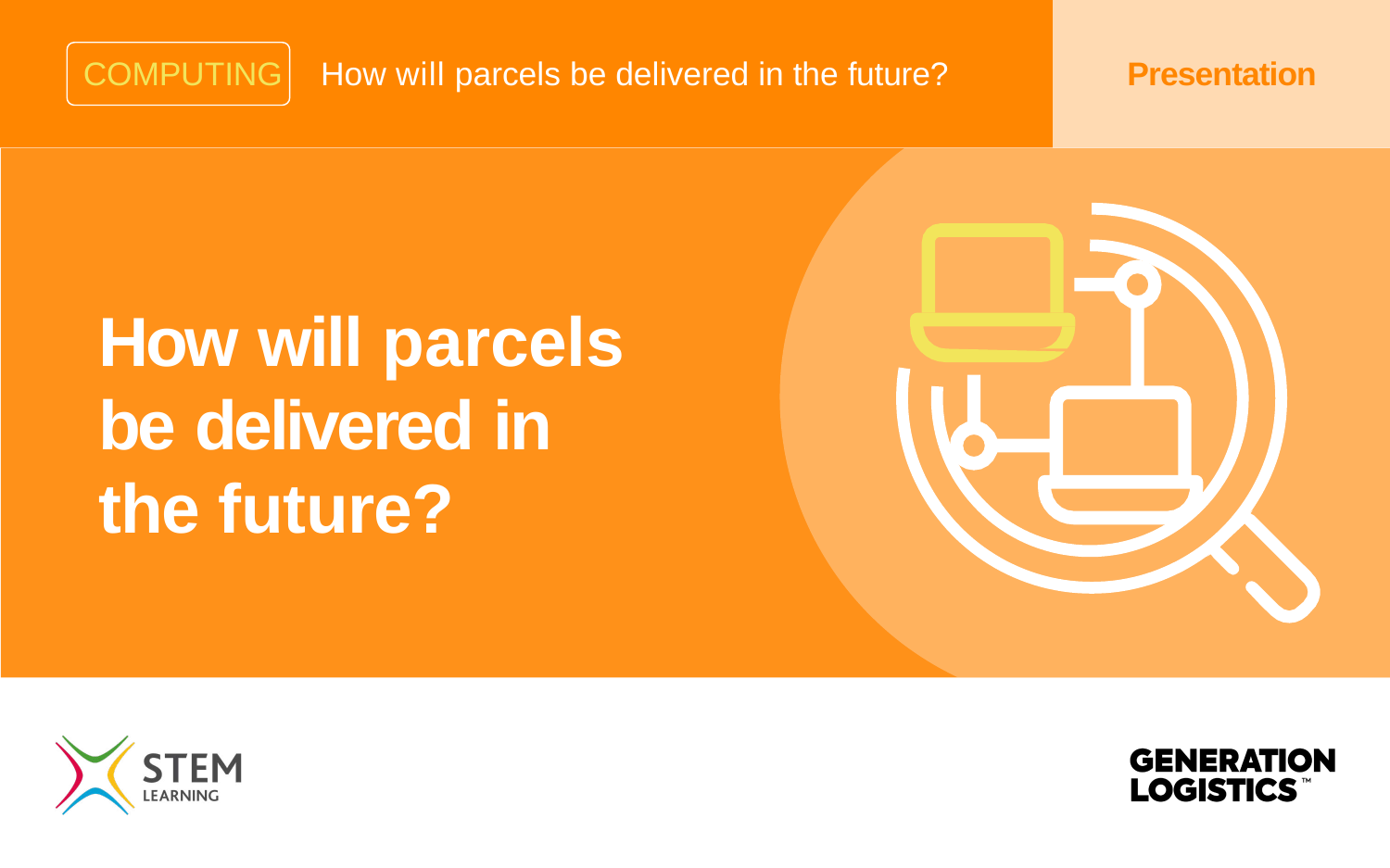

# COMPUTING
How will parcels be delivered in the future?
Presentation
How will parcels be delivered in the future?